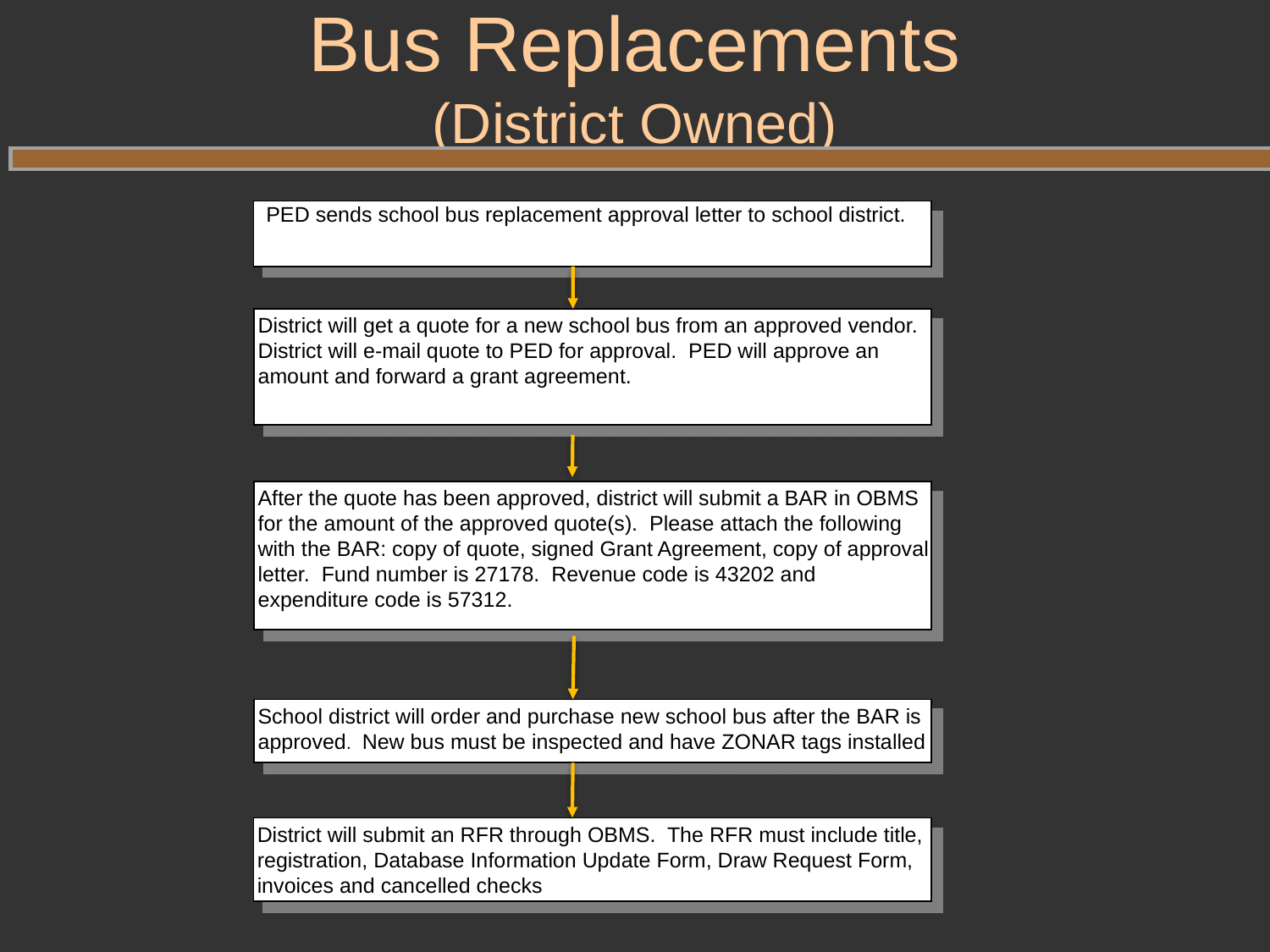

# Bus Replacements (District Owned)

PED sends school bus replacement approval letter to school district.

District will get a quote for a new school bus from an approved vendor.  District will e-mail quote to PED for approval.  PED will approve an amount and forward a grant agreement.

After the quote has been approved, district will submit a BAR in OBMS for the amount of the approved quote(s).  Please attach the following with the BAR: copy of quote, signed Grant Agreement, copy of approval letter.  Fund number is 27178.  Revenue code is 43202 and expenditure code is 57312.

School district will order and purchase new school bus after the BAR is approved.  New bus must be inspected and have ZONAR tags installed

District will submit an RFR through OBMS.  The RFR must include title, registration, Database Information Update Form, Draw Request Form, invoices and cancelled checks